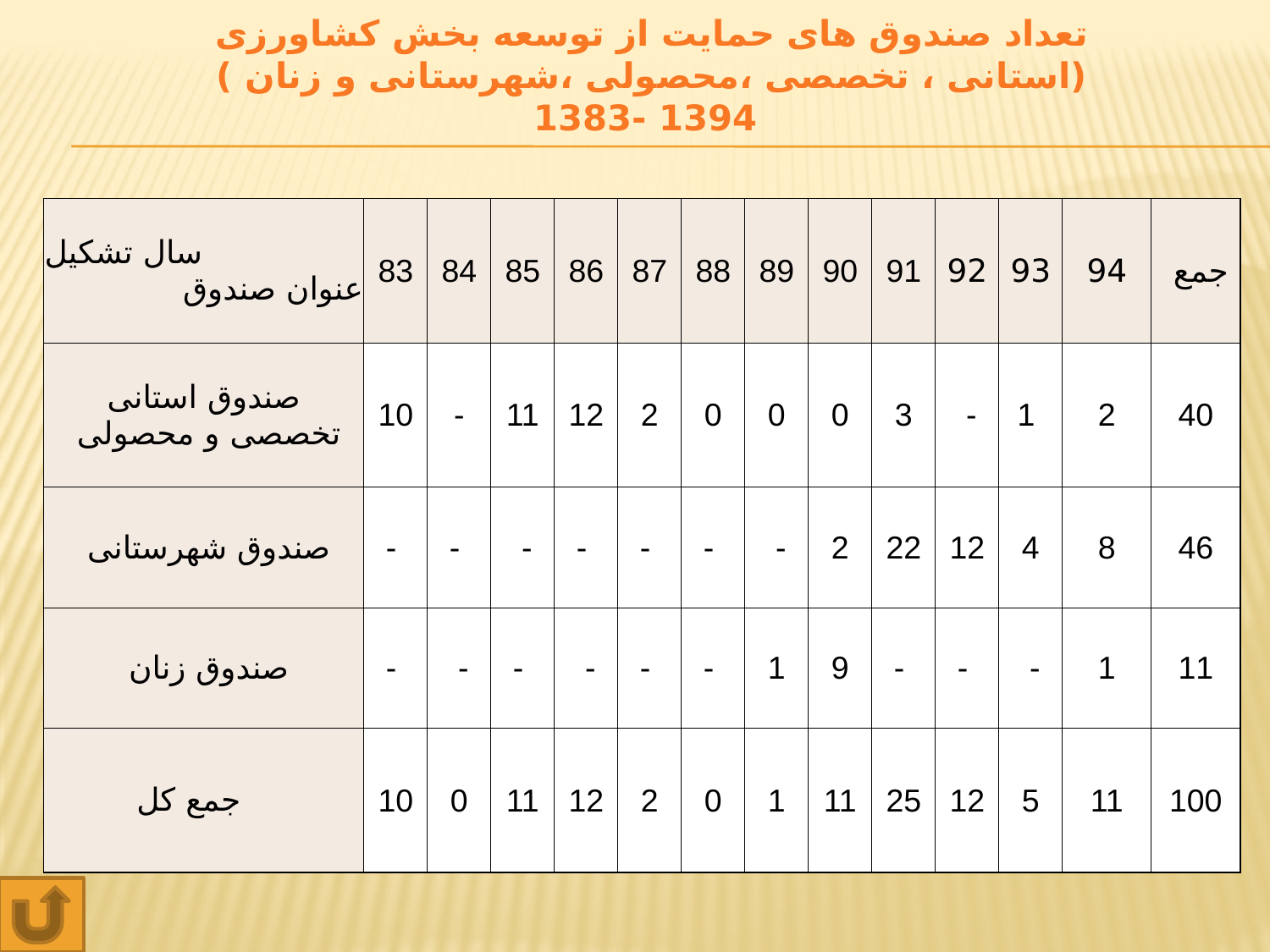

# تعداد صندوق های حمایت از توسعه بخش کشاورزی (استانی ،‌ تخصصی ،‌محصولی ،شهرستانی و زنان ) 1394 -1383
| سال تشکیل عنوان صندوق | 83 | 84 | 85 | 86 | 87 | 88 | 89 | 90 | 91 | 92 | 93 | 94 | جمع |
| --- | --- | --- | --- | --- | --- | --- | --- | --- | --- | --- | --- | --- | --- |
| صندوق استانی تخصصی و محصولی | 10 | - | 11 | 12 | 2 | 0 | 0 | 0 | 3 | - | 1 | 2 | 40 |
| صندوق شهرستانی | - | - | - | - | - | - | - | 2 | 22 | 12 | 4 | 8 | 46 |
| صندوق زنان | - | - | - | - | - | - | 1 | 9 | - | - | - | 1 | 11 |
| جمع کل | 10 | 0 | 11 | 12 | 2 | 0 | 1 | 11 | 25 | 12 | 5 | 11 | 100 |